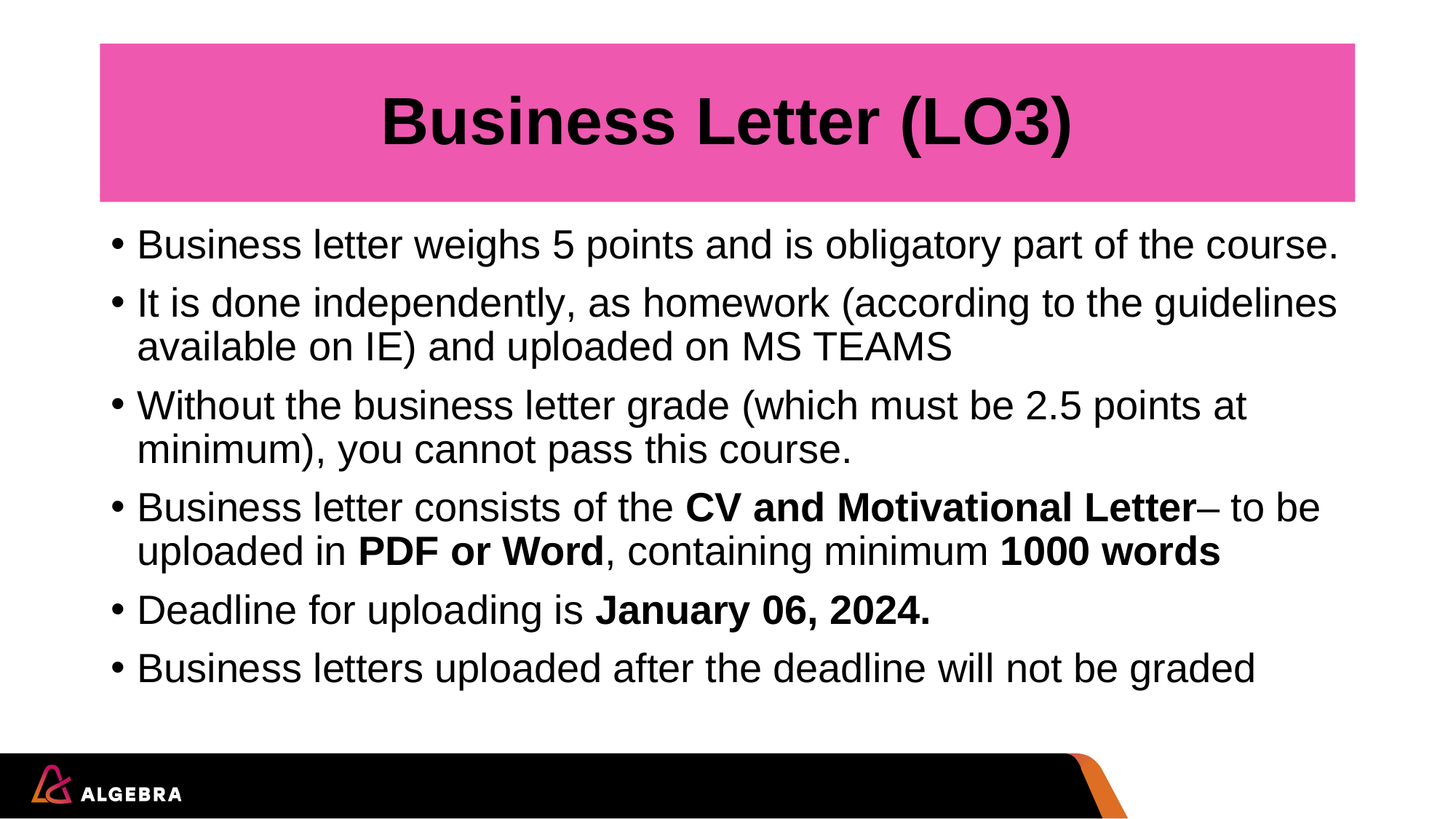

# Business Letter (LO3)
Business letter weighs 5 points and is obligatory part of the course.
It is done independently, as homework (according to the guidelines available on IE) and uploaded on MS TEAMS
Without the business letter grade (which must be 2.5 points at minimum), you cannot pass this course.
Business letter consists of the CV and Motivational Letter– to be uploaded in PDF or Word, containing minimum 1000 words
Deadline for uploading is January 06, 2024.
Business letters uploaded after the deadline will not be graded